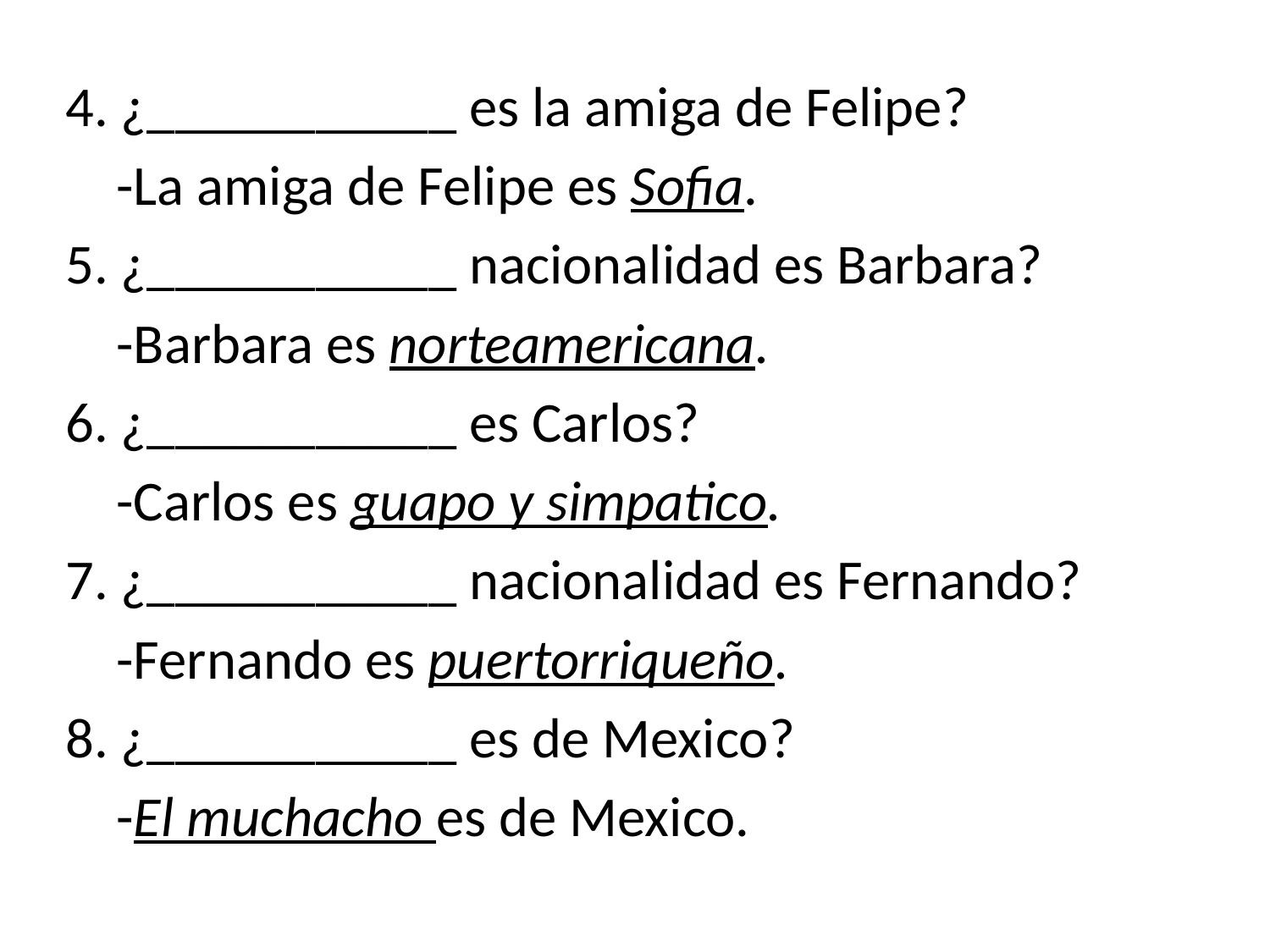

4. ¿___________ es la amiga de Felipe?
    -La amiga de Felipe es Sofia.
5. ¿___________ nacionalidad es Barbara?
    -Barbara es norteamericana.
6. ¿___________ es Carlos?
    -Carlos es guapo y simpatico.
7. ¿___________ nacionalidad es Fernando?
    -Fernando es puertorriqueño.
8. ¿___________ es de Mexico?
    -El muchacho es de Mexico.